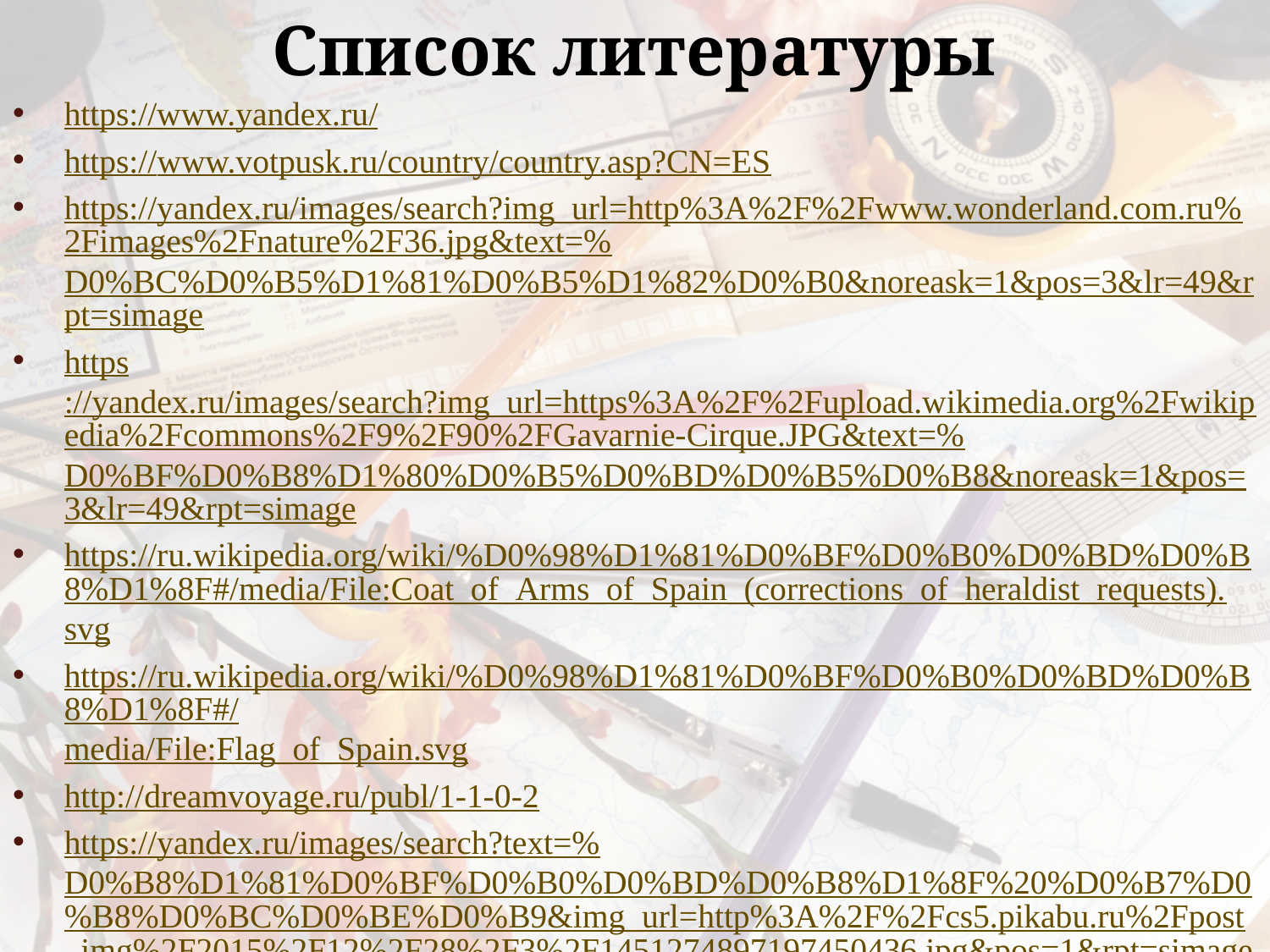

# Список литературы
https://www.yandex.ru/
https://www.votpusk.ru/country/country.asp?CN=ES
https://yandex.ru/images/search?img_url=http%3A%2F%2Fwww.wonderland.com.ru%2Fimages%2Fnature%2F36.jpg&text=%D0%BC%D0%B5%D1%81%D0%B5%D1%82%D0%B0&noreask=1&pos=3&lr=49&rpt=simage
https://yandex.ru/images/search?img_url=https%3A%2F%2Fupload.wikimedia.org%2Fwikipedia%2Fcommons%2F9%2F90%2FGavarnie-Cirque.JPG&text=%D0%BF%D0%B8%D1%80%D0%B5%D0%BD%D0%B5%D0%B8&noreask=1&pos=3&lr=49&rpt=simage
https://ru.wikipedia.org/wiki/%D0%98%D1%81%D0%BF%D0%B0%D0%BD%D0%B8%D1%8F#/media/File:Coat_of_Arms_of_Spain_(corrections_of_heraldist_requests).svg
https://ru.wikipedia.org/wiki/%D0%98%D1%81%D0%BF%D0%B0%D0%BD%D0%B8%D1%8F#/media/File:Flag_of_Spain.svg
http://dreamvoyage.ru/publ/1-1-0-2
https://yandex.ru/images/search?text=%D0%B8%D1%81%D0%BF%D0%B0%D0%BD%D0%B8%D1%8F%20%D0%B7%D0%B8%D0%BC%D0%BE%D0%B9&img_url=http%3A%2F%2Fcs5.pikabu.ru%2Fpost_img%2F2015%2F12%2F28%2F3%2F1451274897197450436.jpg&pos=1&rpt=simage
http://v-ispanii.com/pro-ispaniyu/priroda/ozera.html
http://www.travel-journal.ru/static/images/uploaded/gallery/full_1348067017d41d8cd98f00b204e9800998ecf8427e.jpg
https://you-journal.ru/wp-content/uploads/2015/08/515.jpg
 https://geographyofrussia.com/prirodnye-zony-evropy/